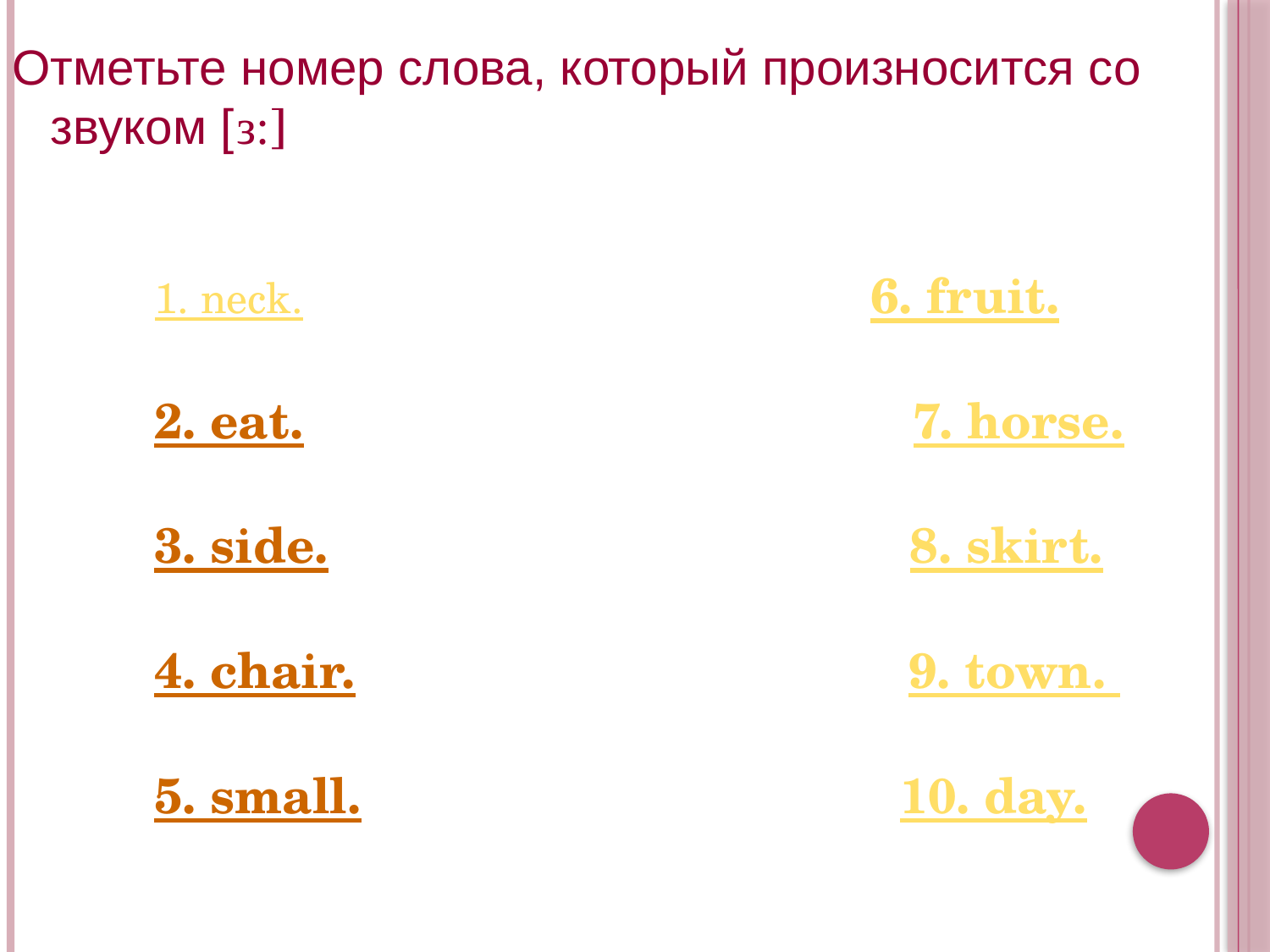

Отметьте номер слова, который произносится со звуком [з:]

            1. neck.                                        6. fruit.
          2. eat.                                           7. horse.
          3. side.                                         8. skirt.
          4. chair.                                       9. town.
          5. small.                                      10. day.